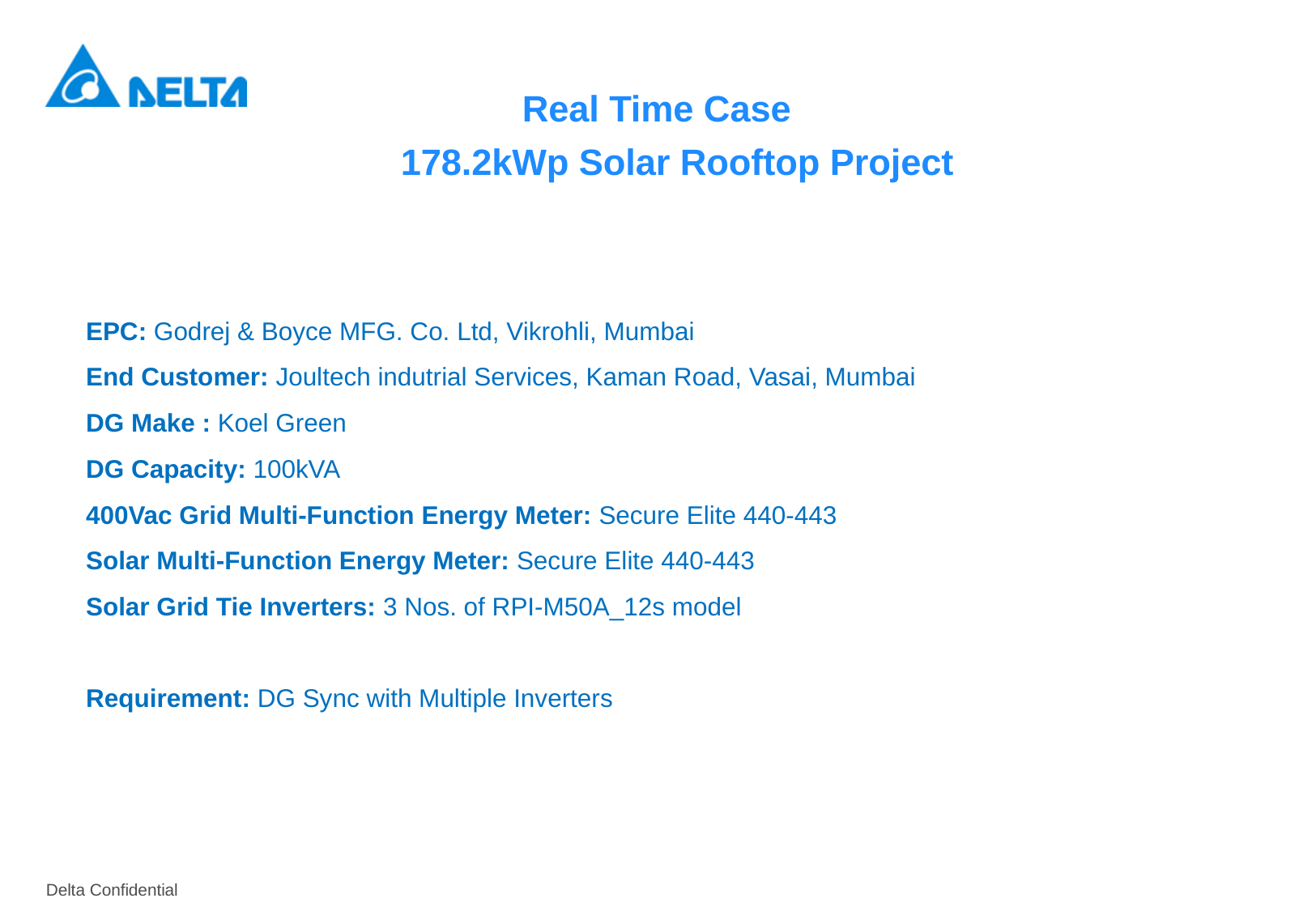

Real Time Case
178.2kWp Solar Rooftop Project
EPC: Godrej & Boyce MFG. Co. Ltd, Vikrohli, Mumbai
End Customer: Joultech indutrial Services, Kaman Road, Vasai, Mumbai
DG Make : Koel Green
DG Capacity: 100kVA
400Vac Grid Multi-Function Energy Meter: Secure Elite 440-443
Solar Multi-Function Energy Meter: Secure Elite 440-443
Solar Grid Tie Inverters: 3 Nos. of RPI-M50A_12s model

Requirement: DG Sync with Multiple Inverters